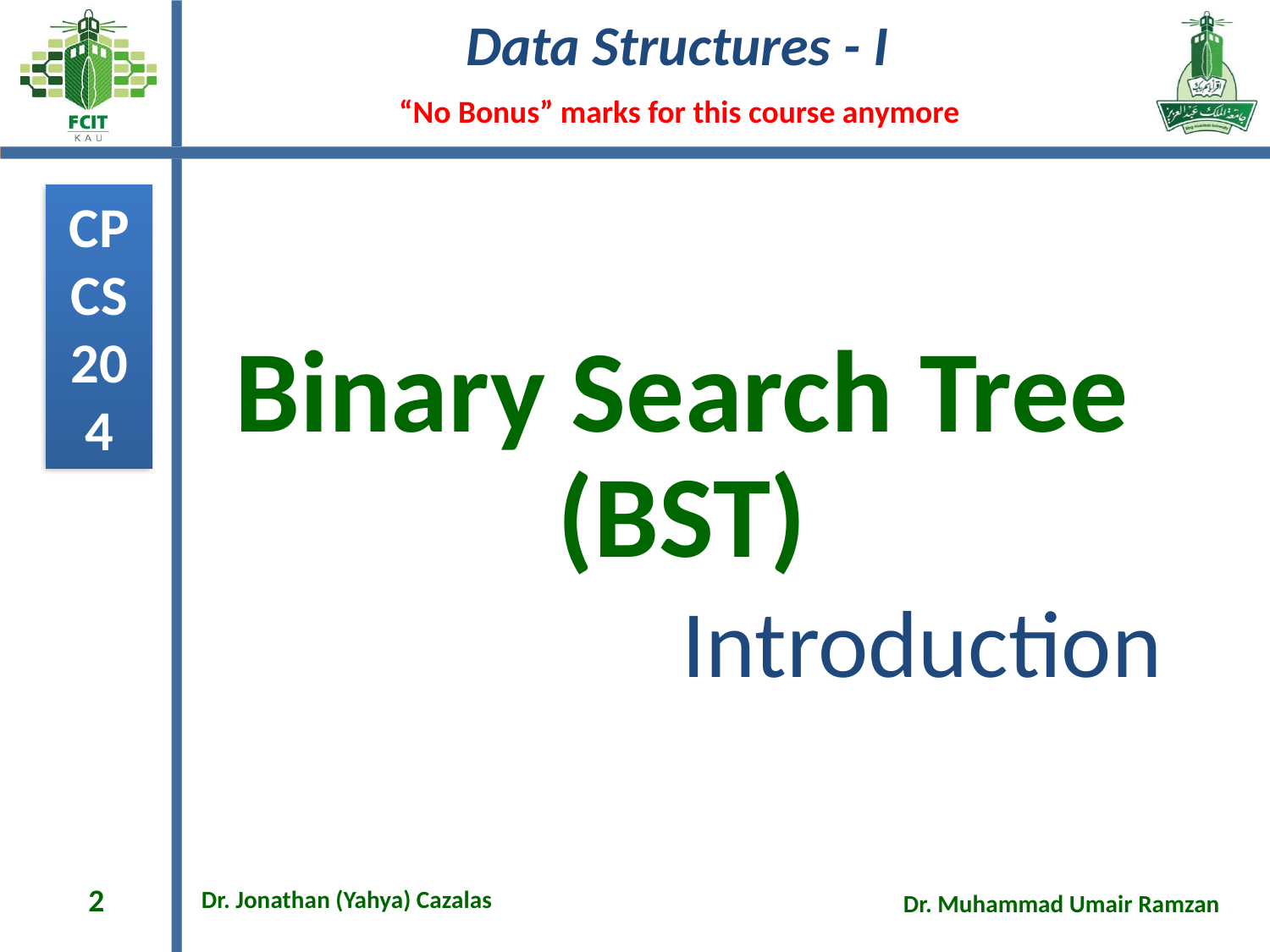

# Binary Search Tree (BST)
Introduction
2